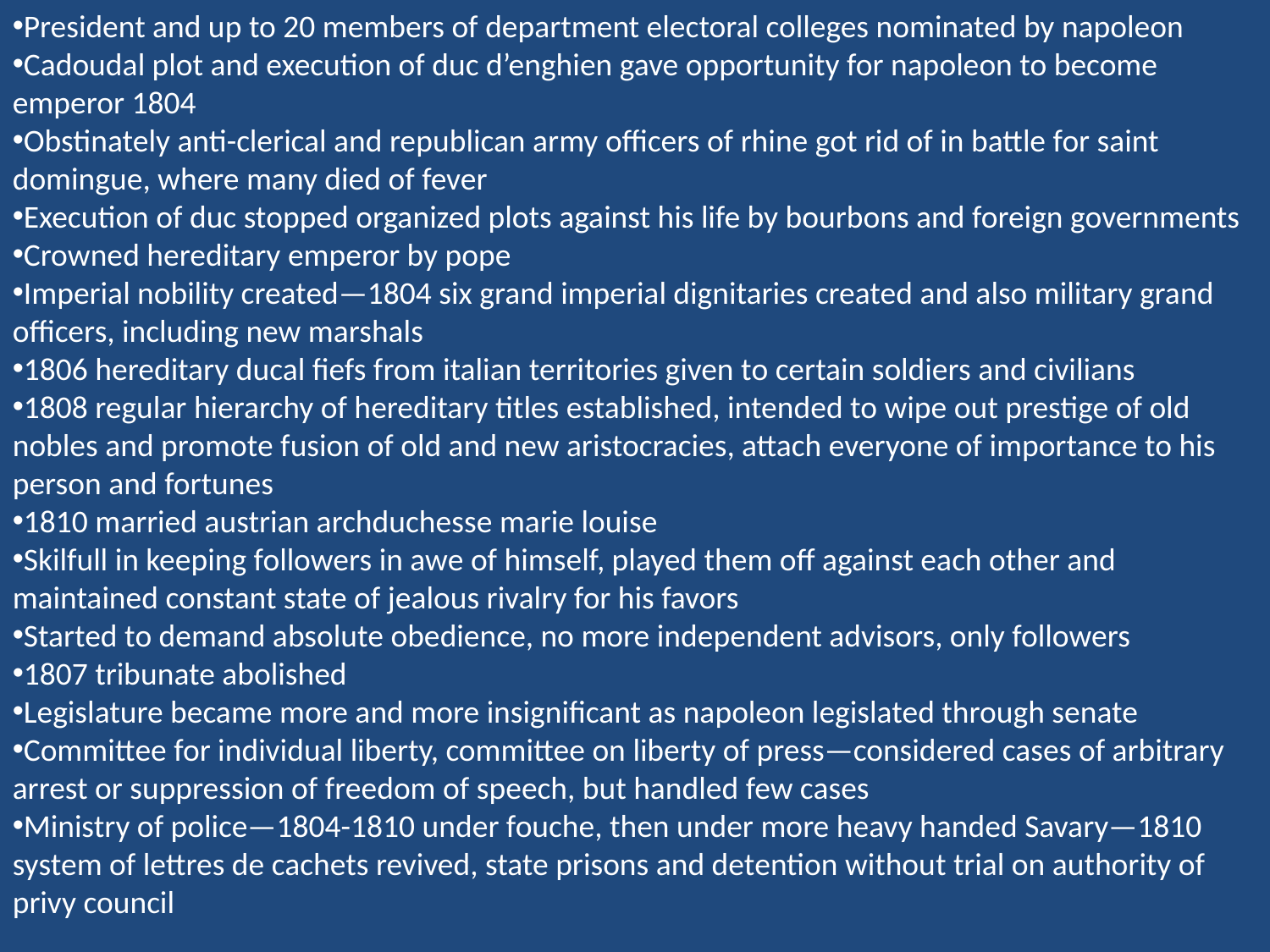

President and up to 20 members of department electoral colleges nominated by napoleon
Cadoudal plot and execution of duc d’enghien gave opportunity for napoleon to become emperor 1804
Obstinately anti-clerical and republican army officers of rhine got rid of in battle for saint domingue, where many died of fever
Execution of duc stopped organized plots against his life by bourbons and foreign governments
Crowned hereditary emperor by pope
Imperial nobility created—1804 six grand imperial dignitaries created and also military grand officers, including new marshals
1806 hereditary ducal fiefs from italian territories given to certain soldiers and civilians
1808 regular hierarchy of hereditary titles established, intended to wipe out prestige of old nobles and promote fusion of old and new aristocracies, attach everyone of importance to his person and fortunes
1810 married austrian archduchesse marie louise
Skilfull in keeping followers in awe of himself, played them off against each other and maintained constant state of jealous rivalry for his favors
Started to demand absolute obedience, no more independent advisors, only followers
1807 tribunate abolished
Legislature became more and more insignificant as napoleon legislated through senate
Committee for individual liberty, committee on liberty of press—considered cases of arbitrary arrest or suppression of freedom of speech, but handled few cases
Ministry of police—1804-1810 under fouche, then under more heavy handed Savary—1810 system of lettres de cachets revived, state prisons and detention without trial on authority of privy council